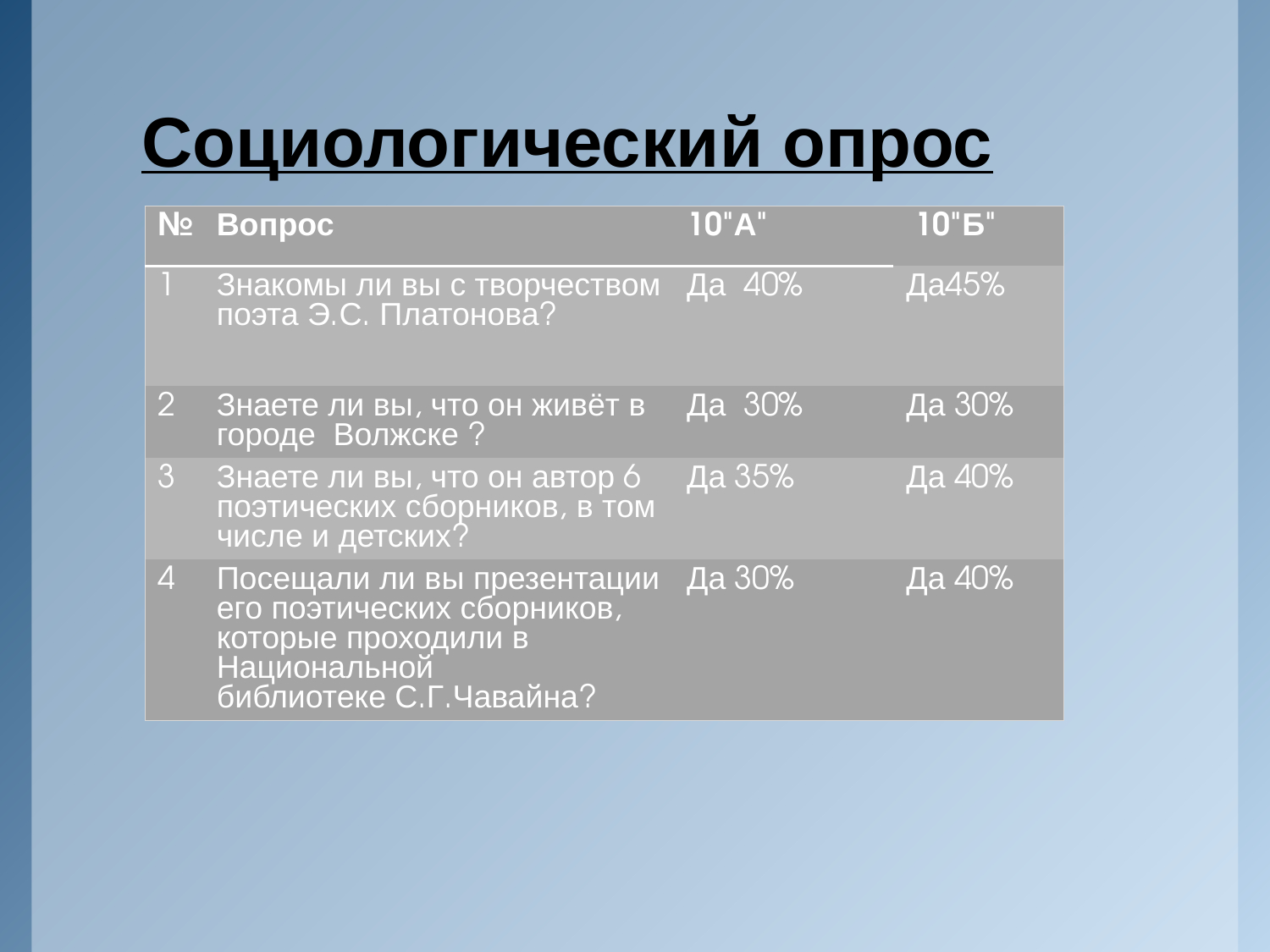

# Социологический опрос
| № | Вопрос | 10"А" | 10"Б" |
| --- | --- | --- | --- |
| 1 | Знакомы ли вы с творчеством поэта Э.С. Платонова? | Да 40% | Да45% |
| 2 | Знаете ли вы, что он живёт в городе Волжске ? | Да 30% | Да 30% |
| 3 | Знаете ли вы, что он автор 6 поэтических сборников, в том числе и детских? | Да 35% | Да 40% |
| 4 | Посещали ли вы презентации его поэтических сборников, которые проходили в Национальной библиотеке С.Г.Чавайна? | Да 30% | Да 40% |